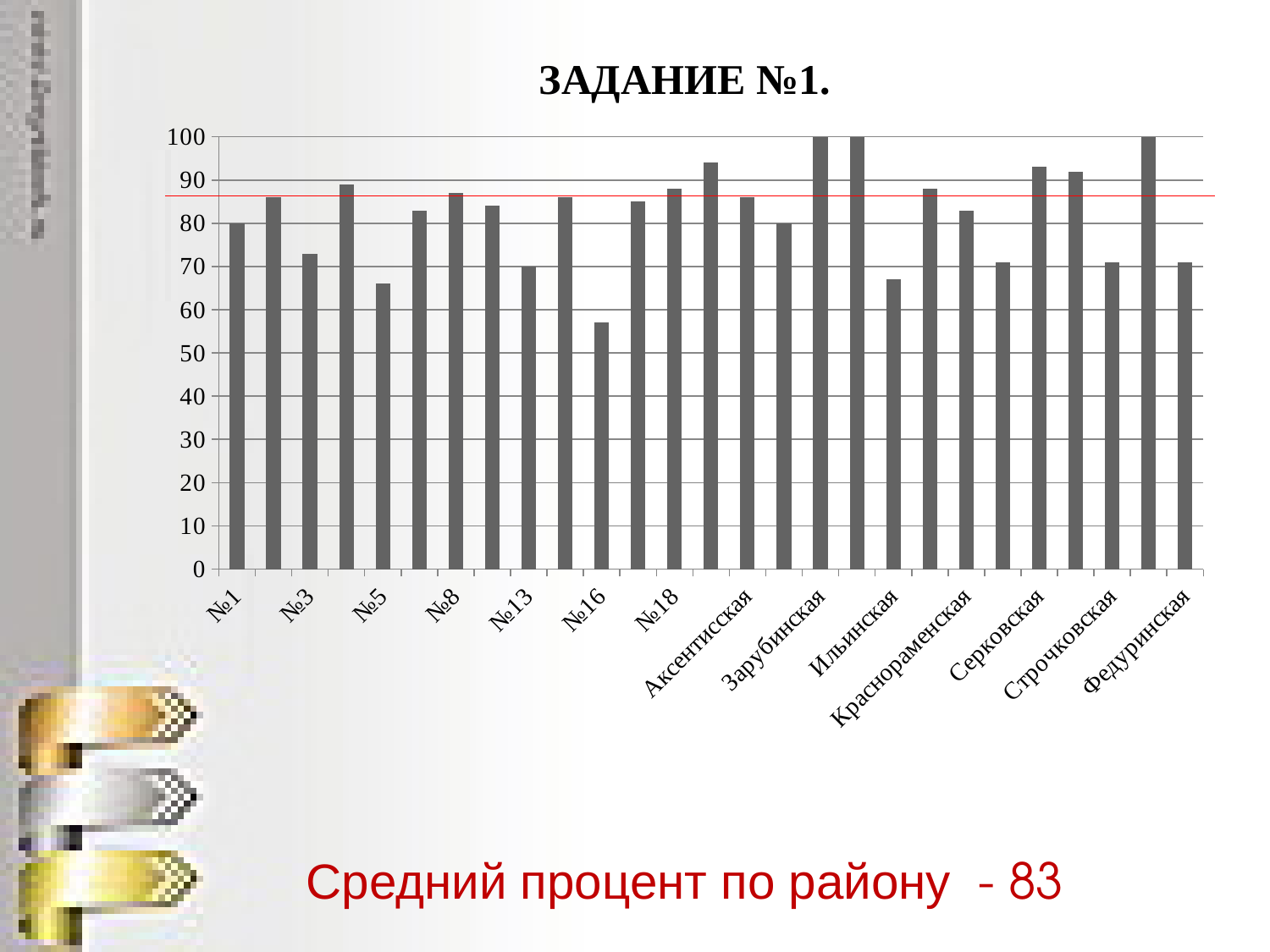

ЗАДАНИЕ №1.

### Chart

| Category |  |
|---|---|
| №1 | 80.0 |
| №2 | 86.0 |
| №3 | 73.0 |
| №4 | 89.0 |
| №5 | 66.0 |
| №7 | 83.0 |
| №8 | 87.0 |
| №12 | 84.0 |
| №13 | 70.0 |
| №15 | 86.0 |
| №16 | 57.0 |
| №17 | 85.0 |
| №18 | 88.0 |
| №19 | 94.0 |
| Аксентисская | 86.0 |
| Бриляковская | 80.0 |
| Зарубинская | 100.0 |
| Зиняковская | 100.0 |
| Ильинская | 67.0 |
| Ковригинская | 88.0 |
| Краснораменская | 83.0 |
| Православная | 71.0 |
| Серковская | 93.0 |
| Смольковская | 92.0 |
| Строчковская | 71.0 |
| Тимерязевская | 100.0 |
| Федуринская | 71.0 |
Средний процент по району  - 83